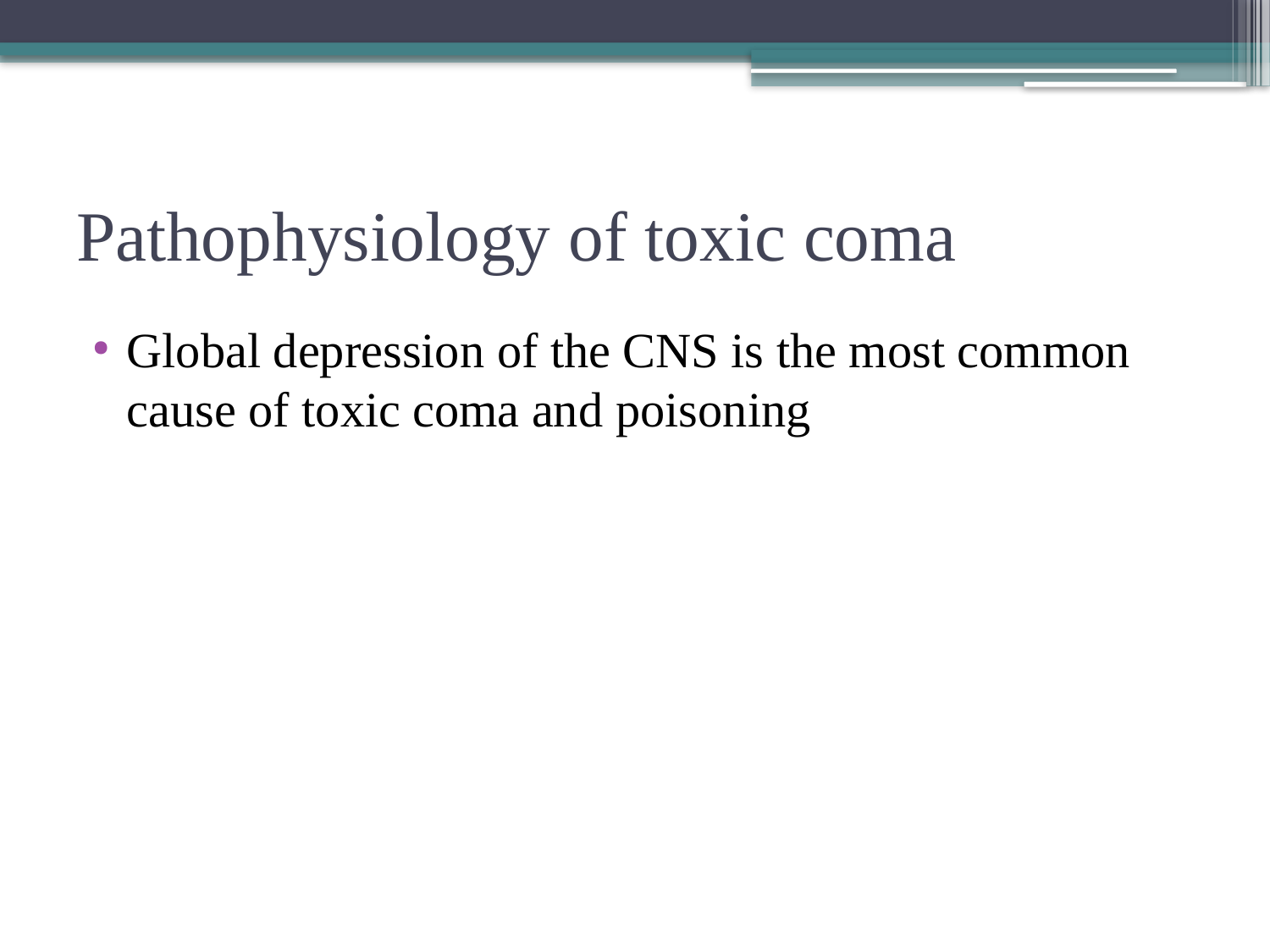

# Pathophysiology of toxic coma
Global depression of the CNS is the most common cause of toxic coma and poisoning